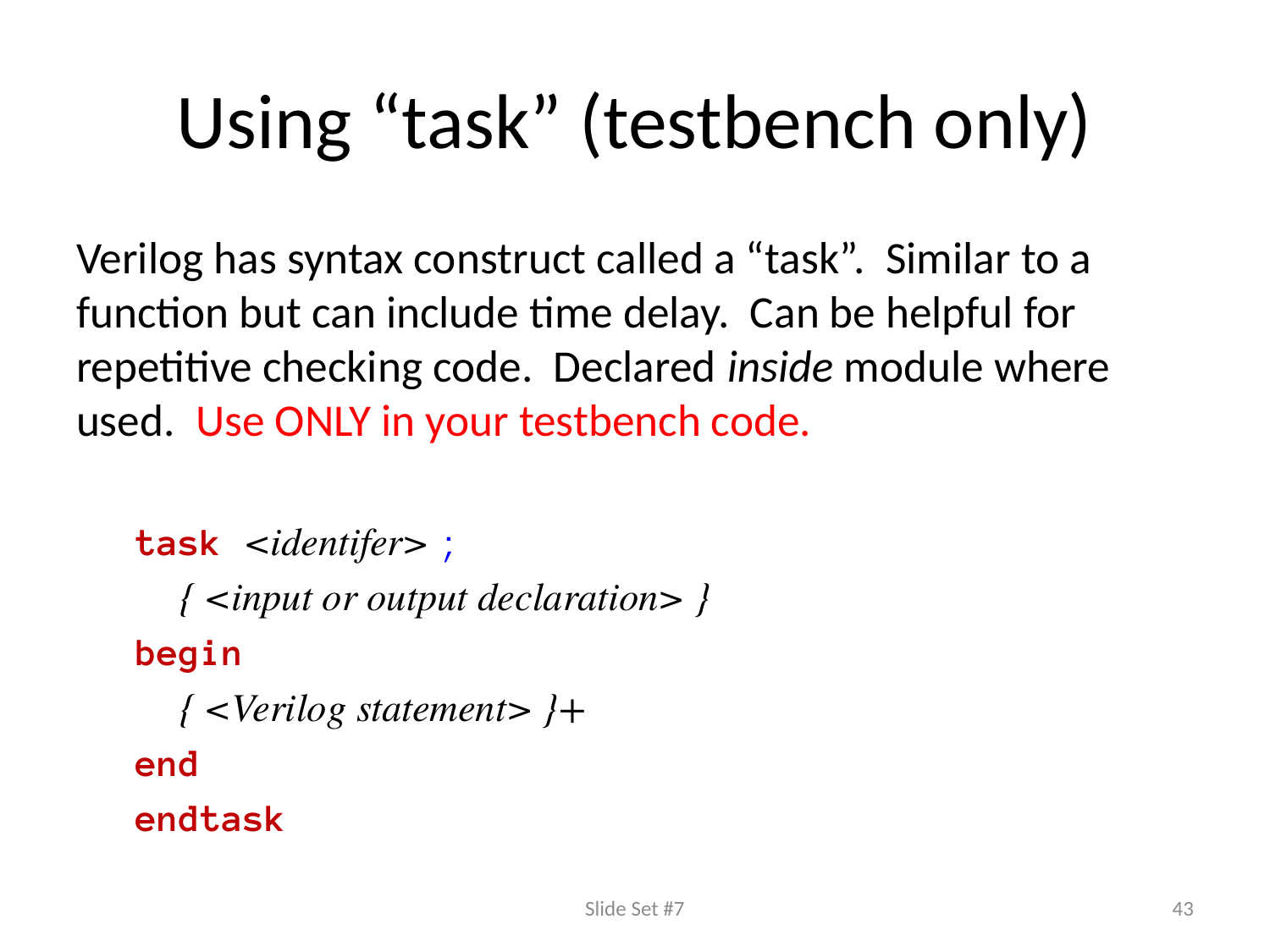

# Using “task” (testbench only)
Verilog has syntax construct called a “task”.  Similar to a function but can include time delay.  Can be helpful for repetitive checking code.  Declared inside module where used.  Use ONLY in your testbench code.

task <identifer> ;
  { <input or output declaration> }
begin
  { <Verilog statement> }+
end
endtask
Slide Set #7
43